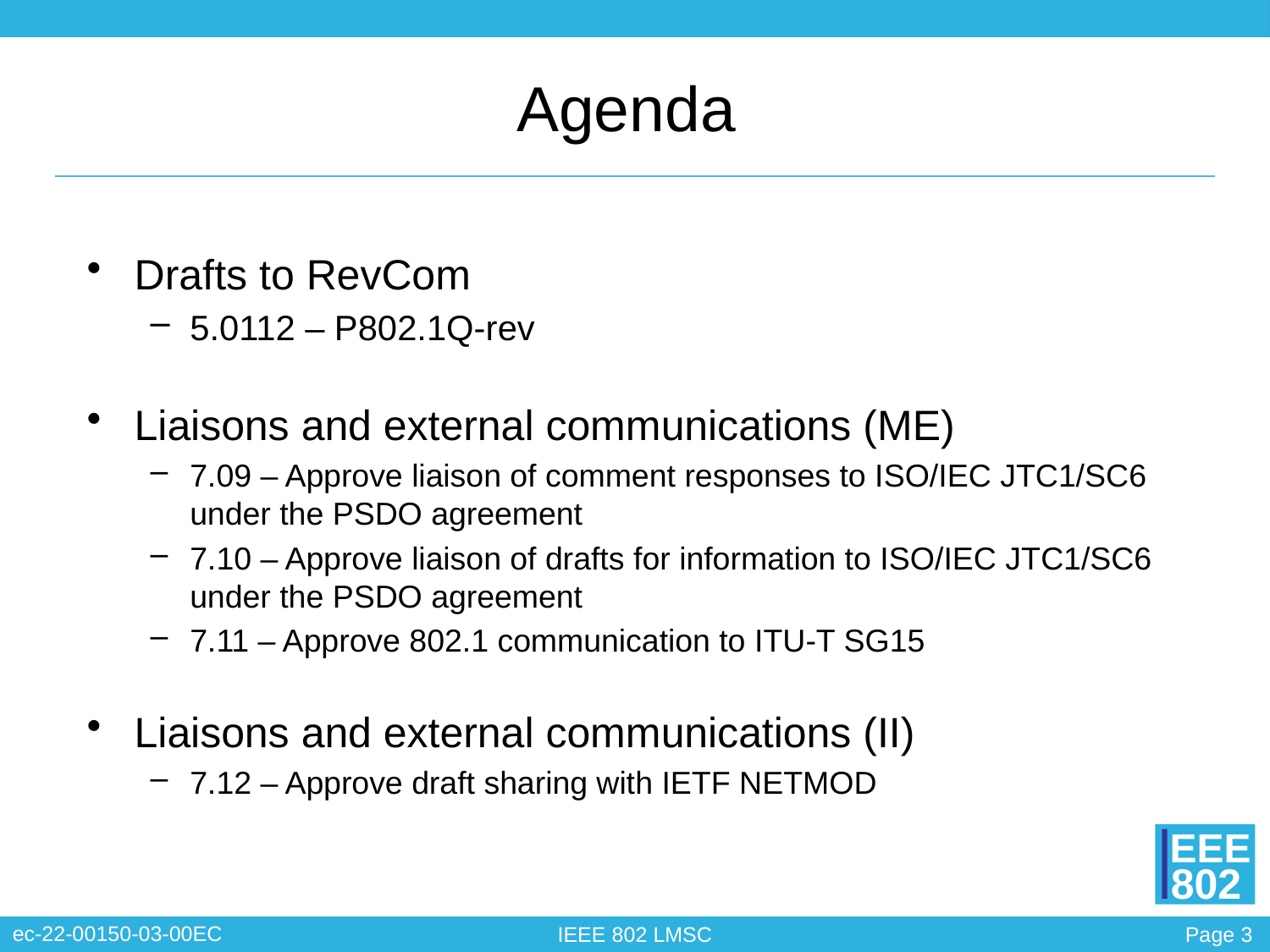

# Agenda

Drafts to RevCom
5.0112 – P802.1Q-rev
Liaisons and external communications (ME)
7.09 – Approve liaison of comment responses to ISO/IEC JTC1/SC6 under the PSDO agreement
7.10 – Approve liaison of drafts for information to ISO/IEC JTC1/SC6 under the PSDO agreement
7.11 – Approve 802.1 communication to ITU-T SG15
Liaisons and external communications (II)
7.12 – Approve draft sharing with IETF NETMOD